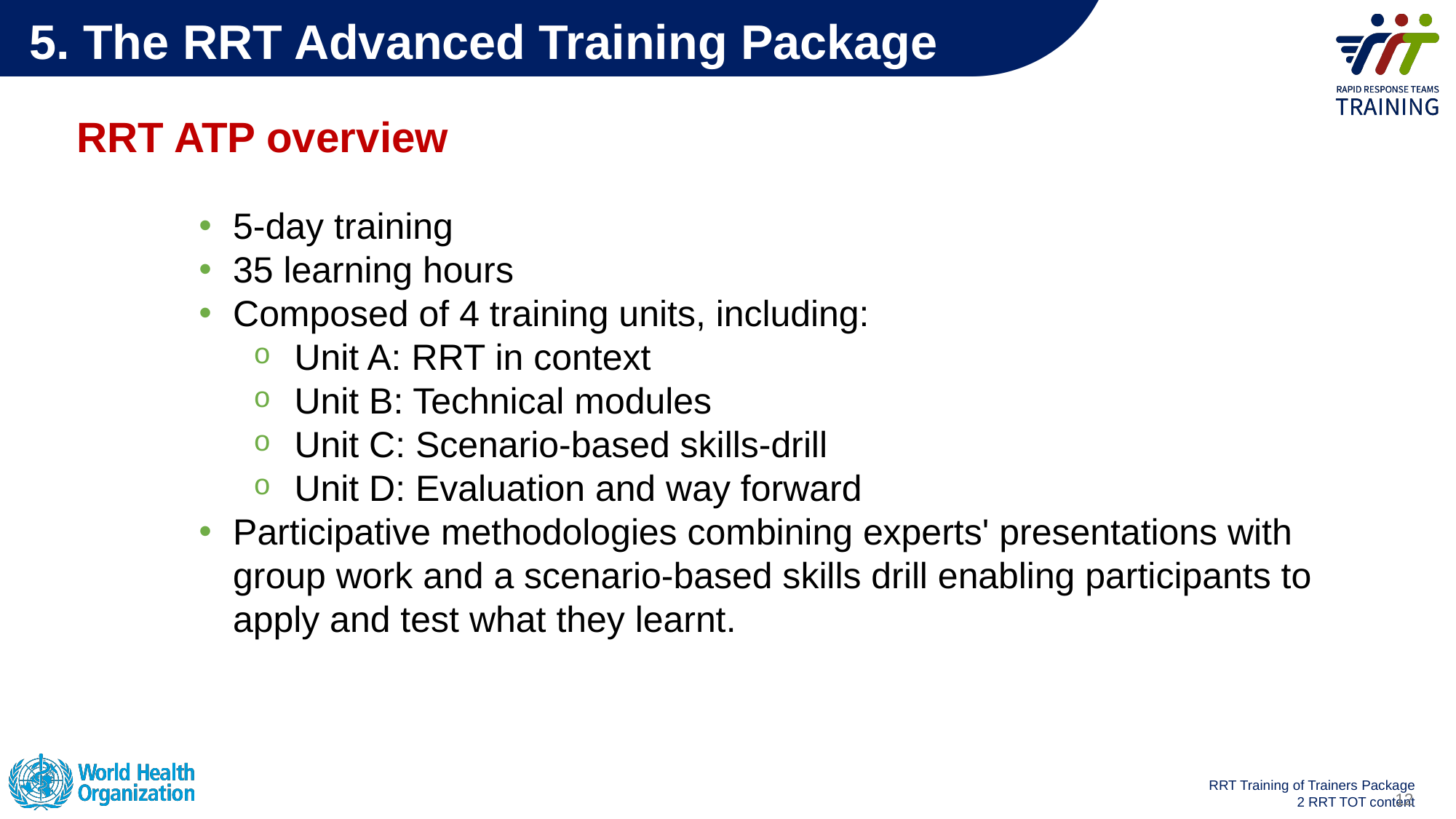

5. The RRT Advanced Training Package
RRT ATP overview
5-day training
35 learning hours
Composed of 4 training units, including:
Unit A: RRT in context
Unit B: Technical modules
Unit C: Scenario-based skills-drill
Unit D: Evaluation and way forward
Participative methodologies combining experts' presentations with group work and a scenario-based skills drill enabling participants to apply and test what they learnt.